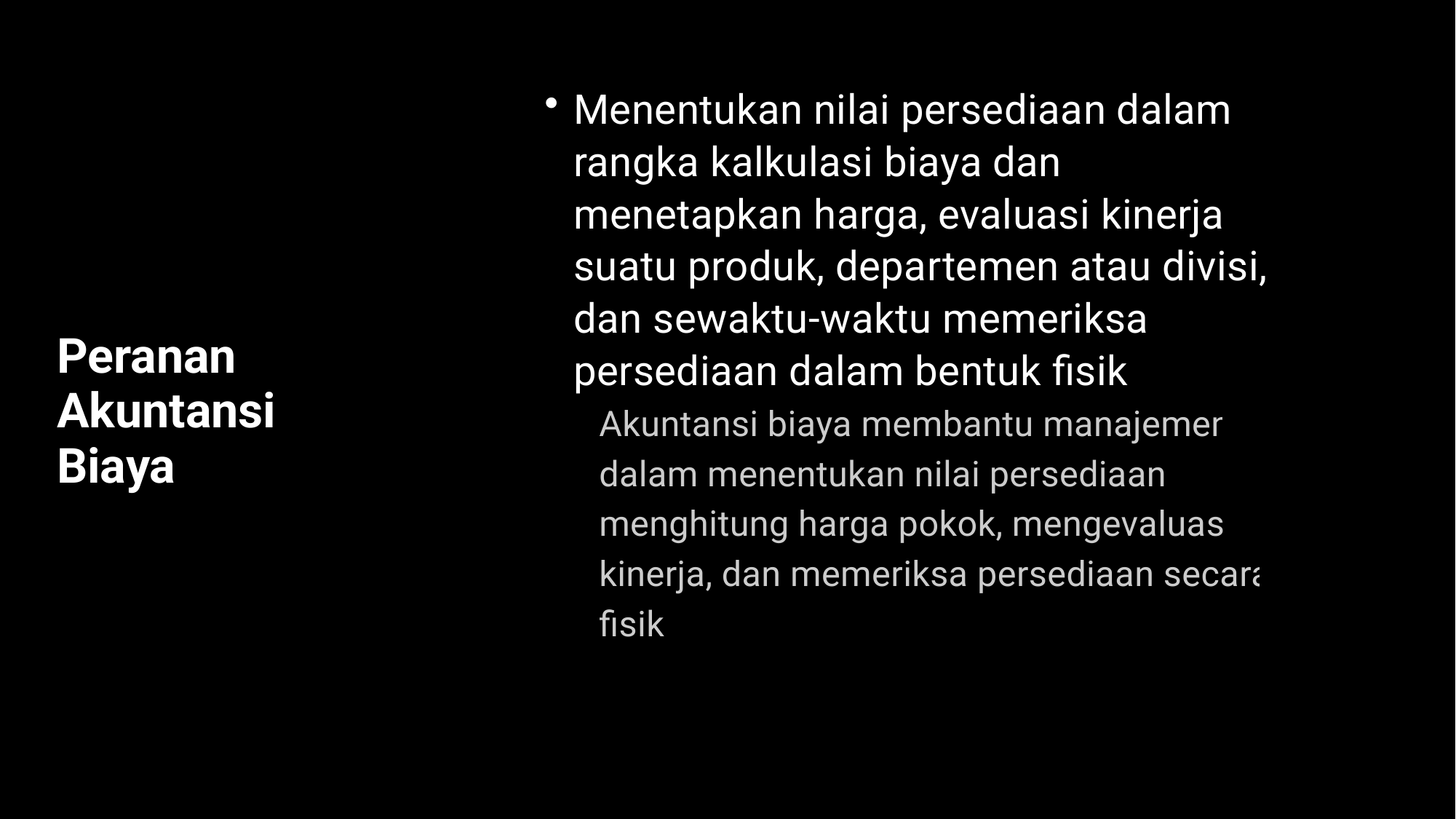

Menentukan nilai persediaan dalam rangka kalkulasi biaya dan menetapkan harga, evaluasi kinerja suatu produk, departemen atau divisi, dan sewaktu-waktu memeriksa persediaan dalam bentuk fisik
Akuntansi biaya membantu manajemen dalam menentukan nilai persediaan, menghitung harga pokok, mengevaluasi kinerja, dan memeriksa persediaan secara fisik
Peranan Akuntansi Biaya

12